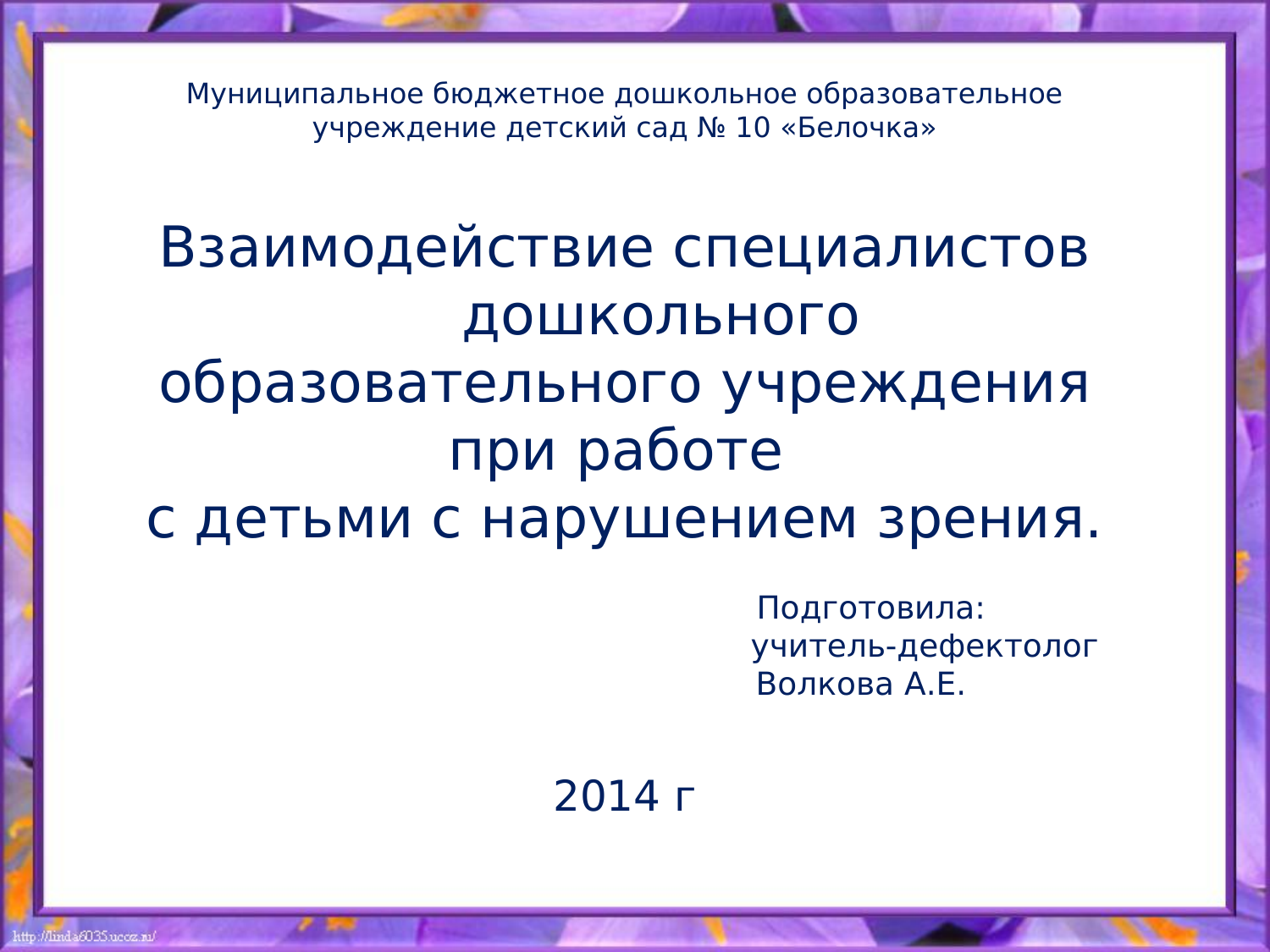

Муниципальное бюджетное дошкольное образовательное учреждение детский сад № 10 «Белочка»

Взаимодействие специалистов
    дошкольного образовательного учреждения при работе
с детьми с нарушением зрения.

					Подготовила:
		 		         учитель-дефектолог
 			         Волкова А.Е.

2014 г